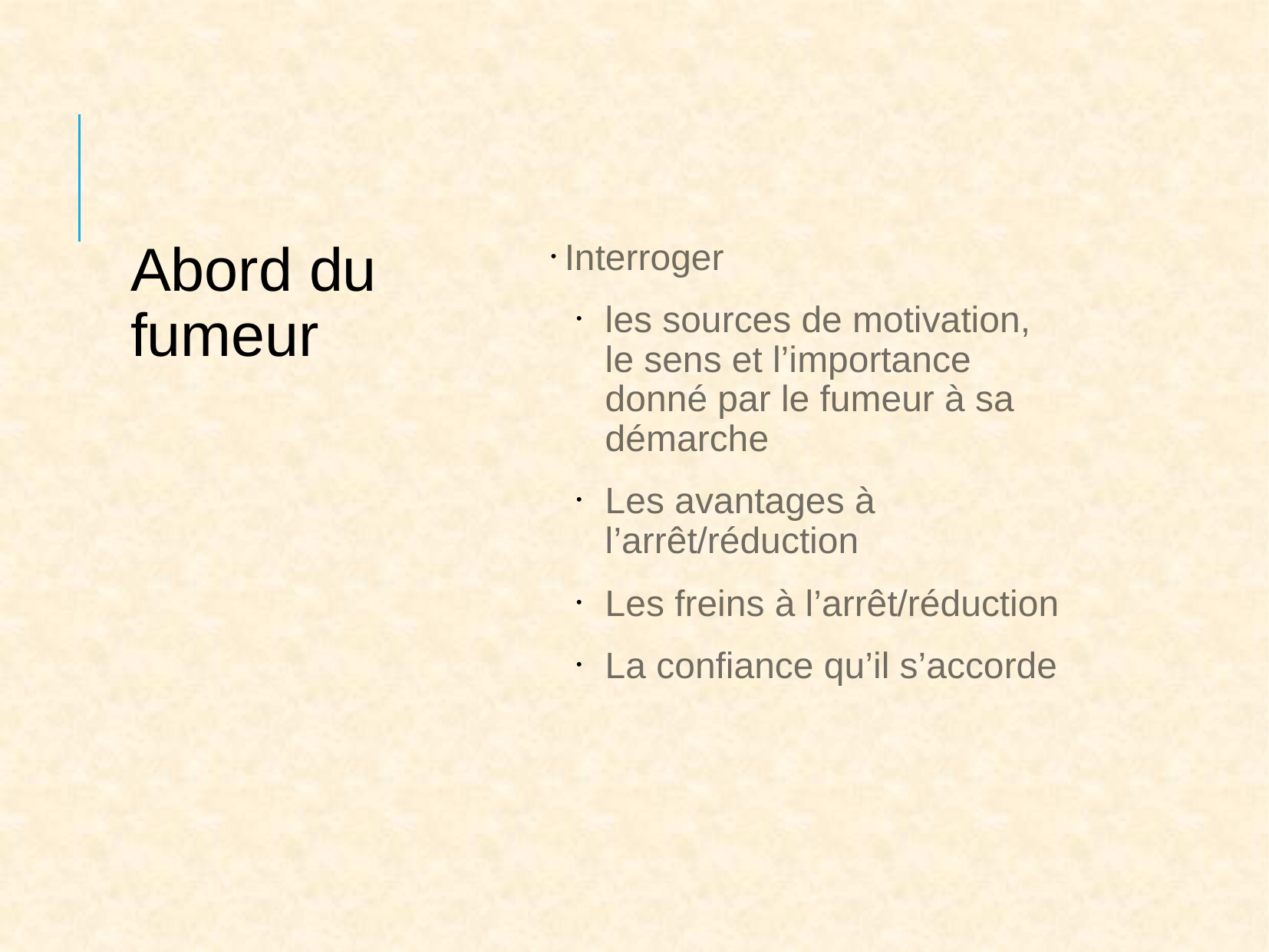

Abord du fumeur
Interroger
les sources de motivation, le sens et l’importance donné par le fumeur à sa démarche
Les avantages à l’arrêt/réduction
Les freins à l’arrêt/réduction
La confiance qu’il s’accorde